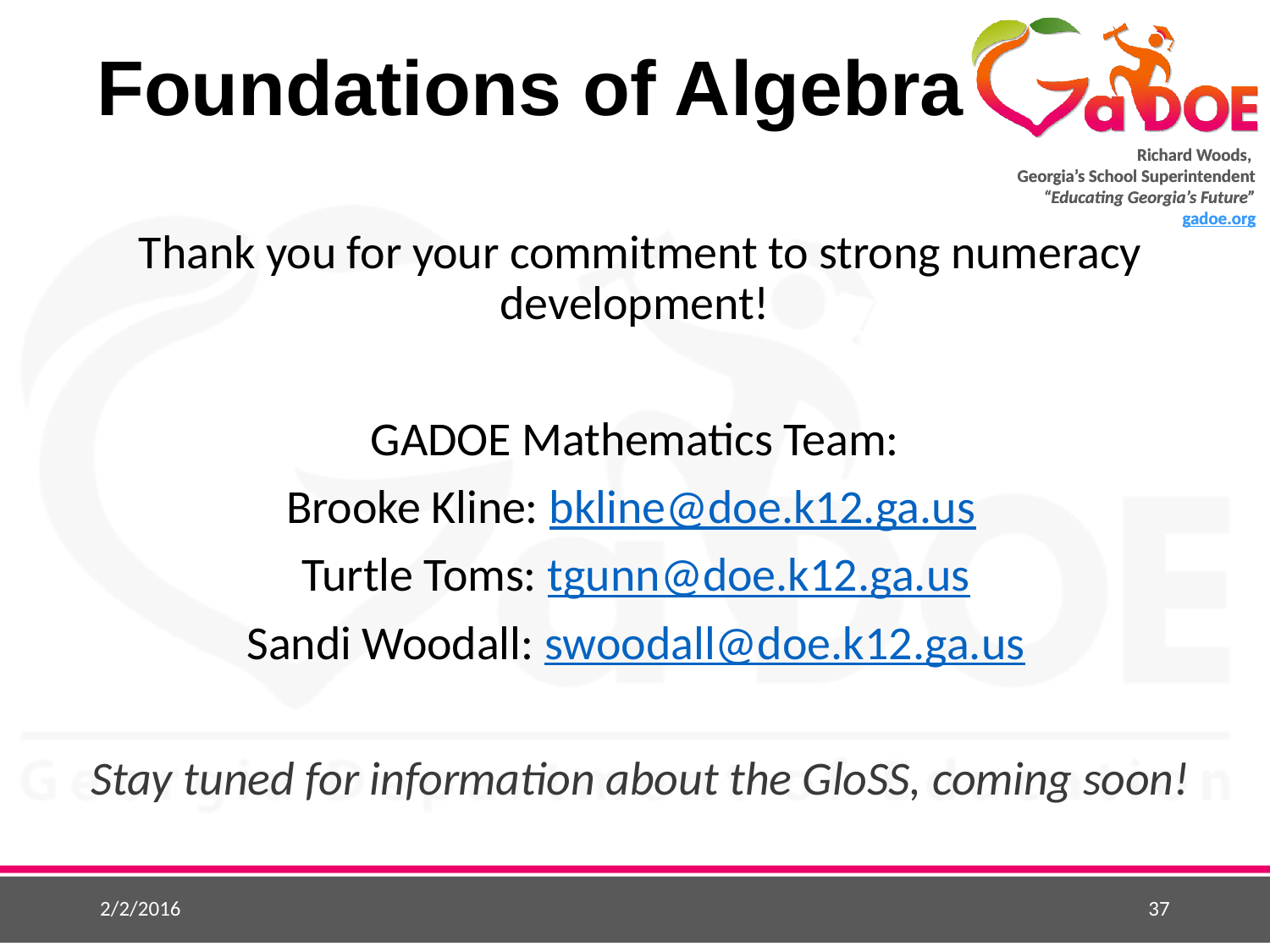

# Foundations of Algebra

Thank you for your commitment to strong numeracy development!

GADOE Mathematics Team:
Brooke Kline: bkline@doe.k12.ga.us
Turtle Toms: tgunn@doe.k12.ga.us
Sandi Woodall: swoodall@doe.k12.ga.us

Stay tuned for information about the GloSS, coming soon!
2/2/2016
37